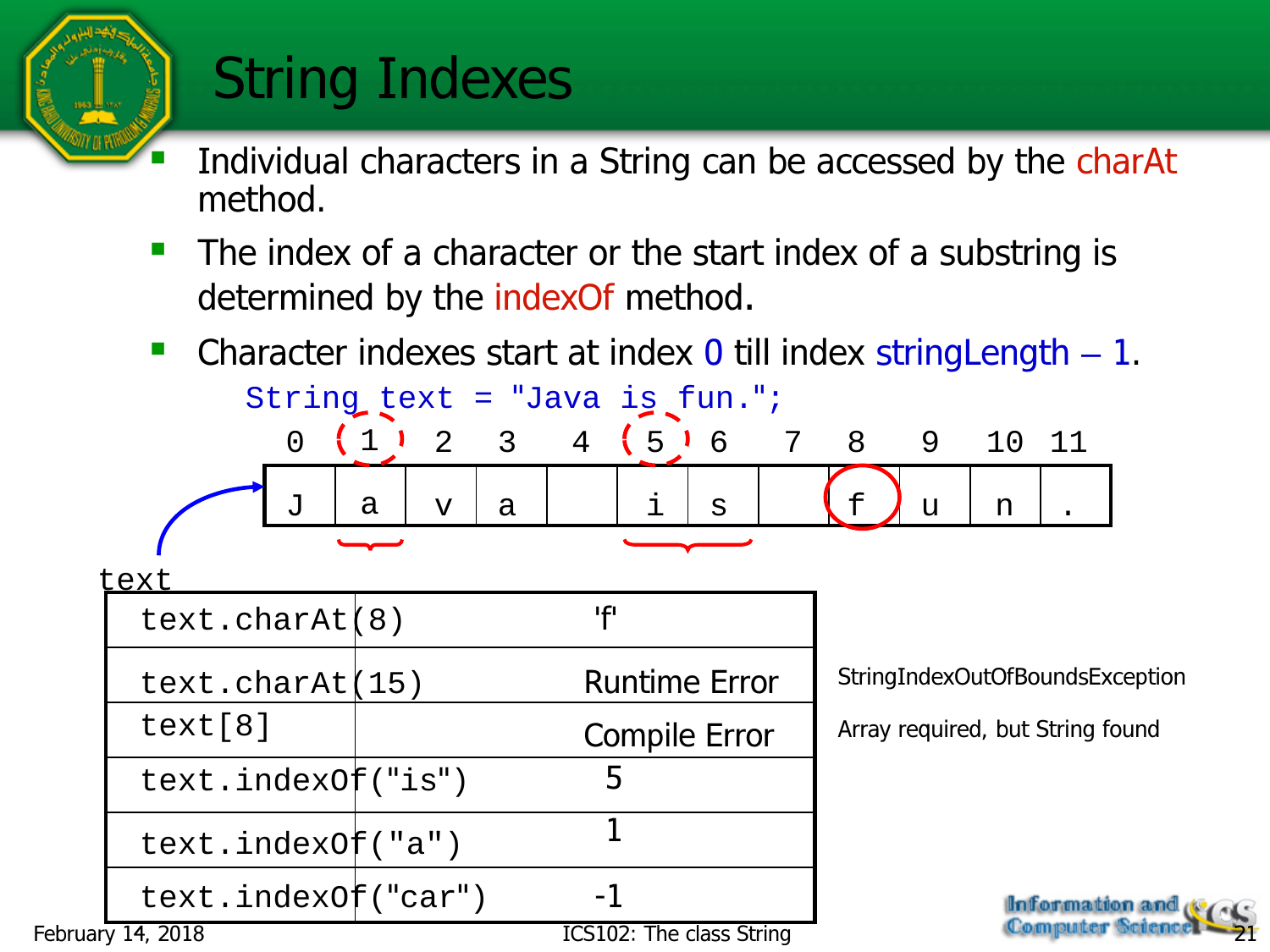

String Indexes
Individual characters in a String can be accessed by the charAt method.

The index of a character or the start index of a substring is determined by the indexOf method.

Character indexes start at index 0 till index stringLength – 1.

String text = "Java is fun.";
1
0
2
3
4
5
6
7
8
9
10
11

|  |  |  |  |  |  |  |  |  |  |  |  |
| --- | --- | --- | --- | --- | --- | --- | --- | --- | --- | --- | --- |

a
J
v
a
i
s
f
u
n
.

text
|  |  |
| --- | --- |
|  |  |
|  |  |
|  |  |
|  |  |
|  |  |
text.charAt(8)
'f'
text.charAt(15)
Runtime Error
StringIndexOutOfBoundsException
text[8]
Compile Error
Array required, but String found
5
text.indexOf("is")
1
text.indexOf("a")
text.indexOf("car")
-1
February 14, 2018
ICS102: The class String
21